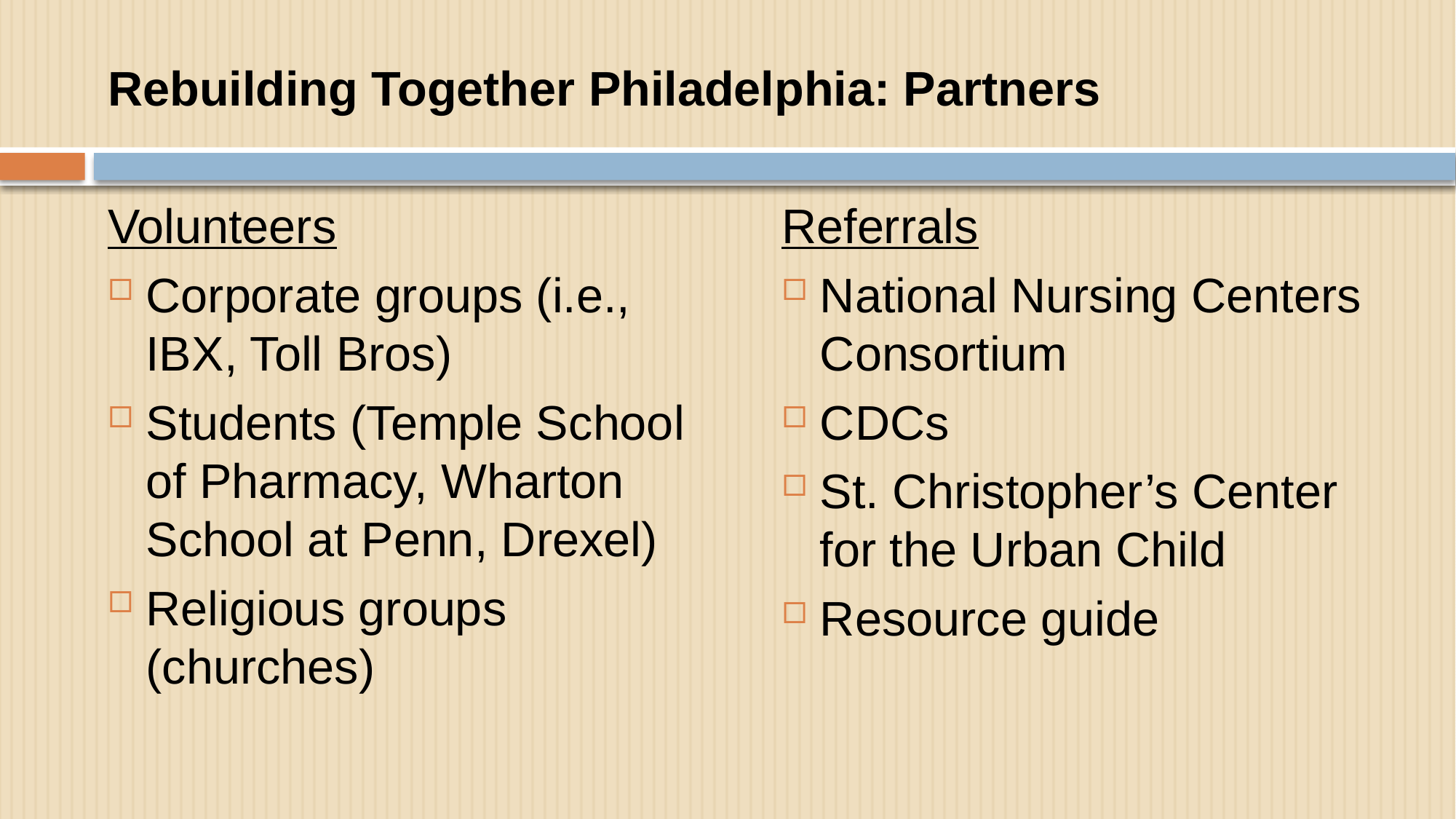

# Rebuilding Together Philadelphia: Partners
Volunteers
Corporate groups (i.e., IBX, Toll Bros)
Students (Temple School of Pharmacy, Wharton School at Penn, Drexel)
Religious groups (churches)

Referrals
National Nursing Centers Consortium
CDCs
St. Christopher’s Center for the Urban Child
Resource guide